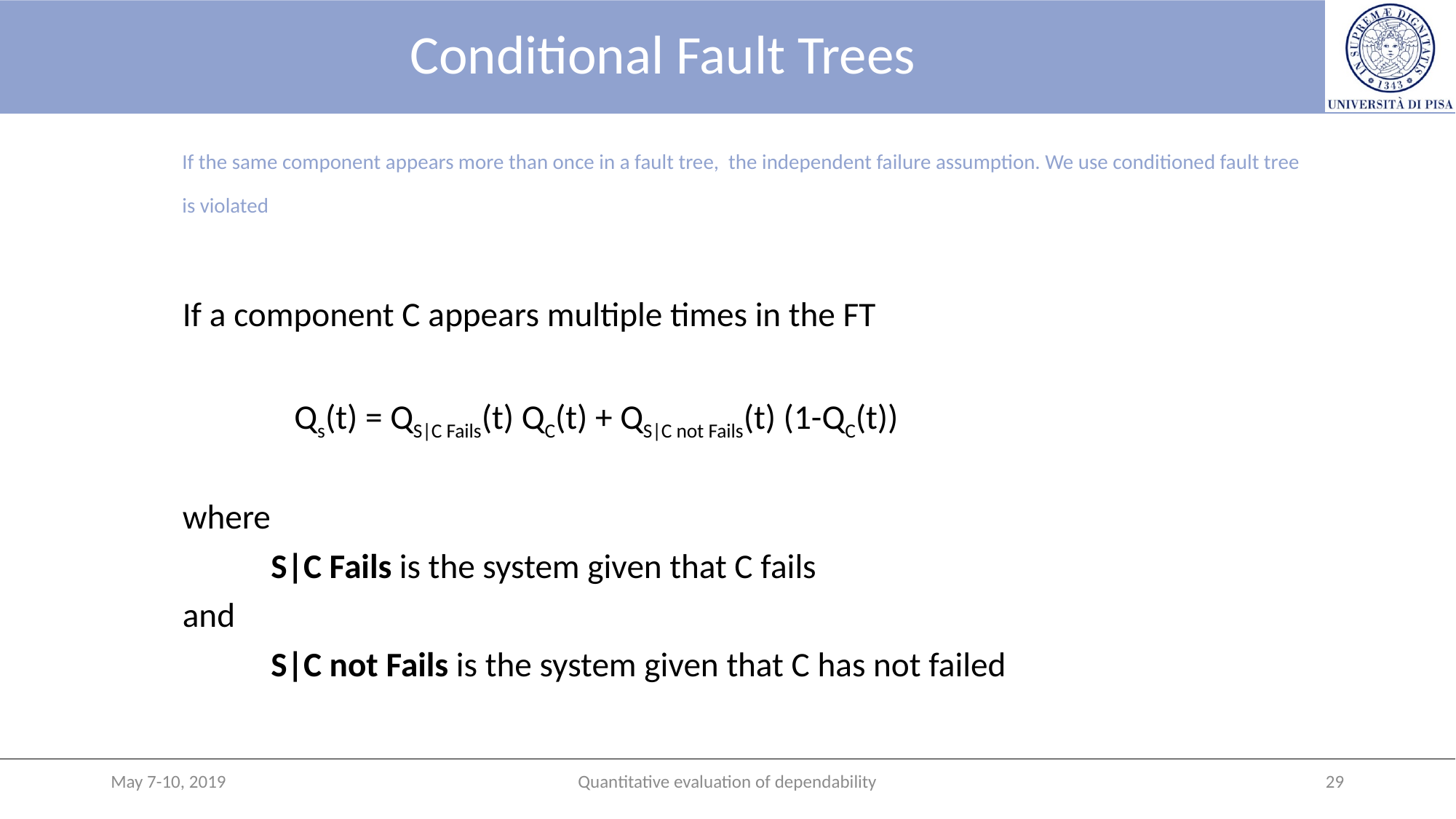

# Conditional Fault Trees
If the same component appears more than once in a fault tree,  the independent failure assumption. We use conditioned fault tree is violated
If a component C appears multiple times in the FT

	   Qs(t) = QS|C Fails(t) QC(t) + QS|C not Fails(t) (1-QC(t))

where
	S|C Fails is the system given that C fails
and
	S|C not Fails is the system given that C has not failed

May 7-10, 2019
Quantitative evaluation of dependability
29